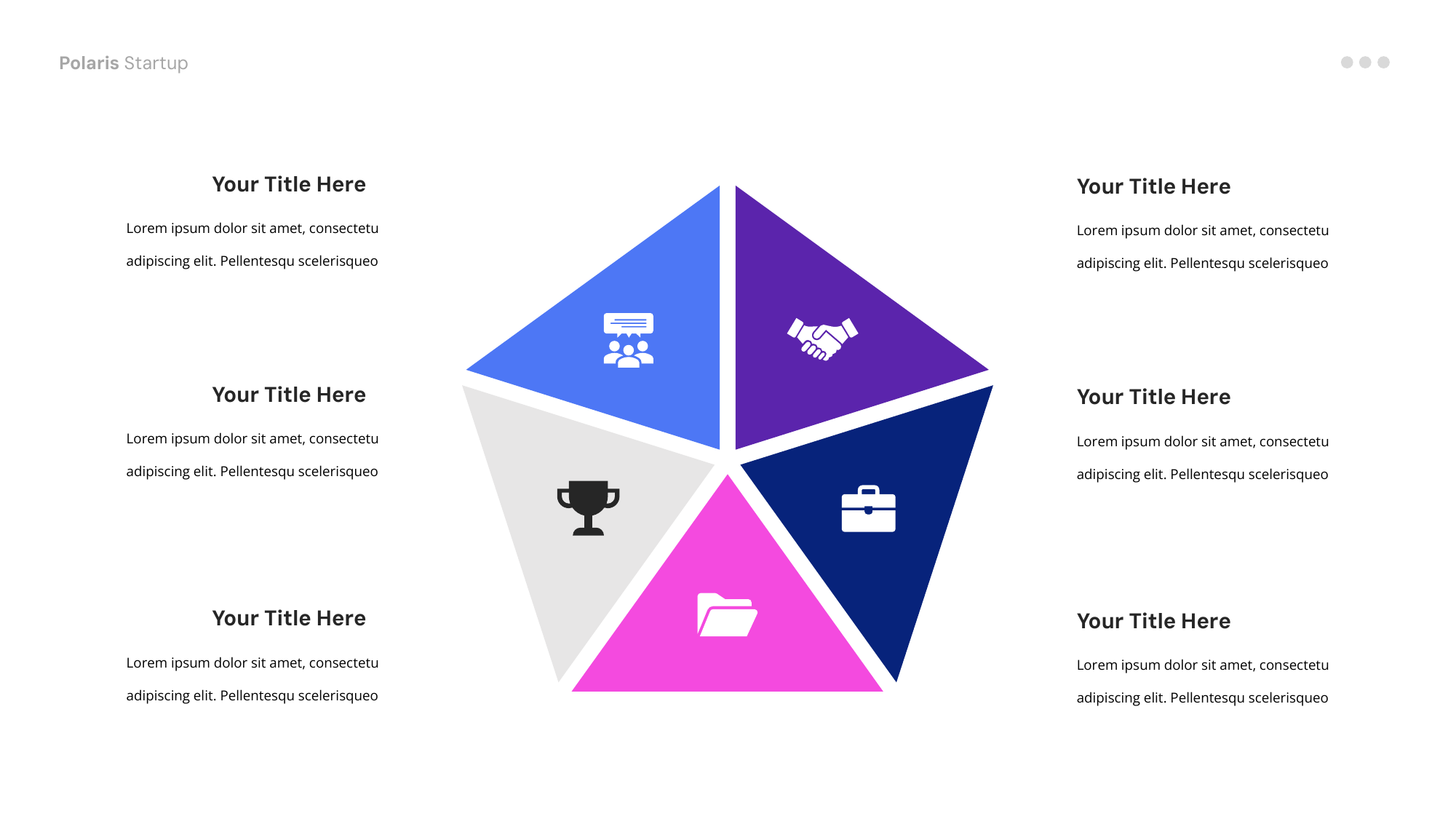

Polaris Startup

Your Title Here
Your Title Here

Lorem ipsum dolor sit amet, consectetu adipiscing elit. Pellentesqu scelerisqueo
Lorem ipsum dolor sit amet, consectetu adipiscing elit. Pellentesqu scelerisqueo

Your Title Here
Your Title Here
Lorem ipsum dolor sit amet, consectetu adipiscing elit. Pellentesqu scelerisqueo
Lorem ipsum dolor sit amet, consectetu adipiscing elit. Pellentesqu scelerisqueo

Your Title Here
Your Title Here
Lorem ipsum dolor sit amet, consectetu adipiscing elit. Pellentesqu scelerisqueo
Lorem ipsum dolor sit amet, consectetu adipiscing elit. Pellentesqu scelerisqueo